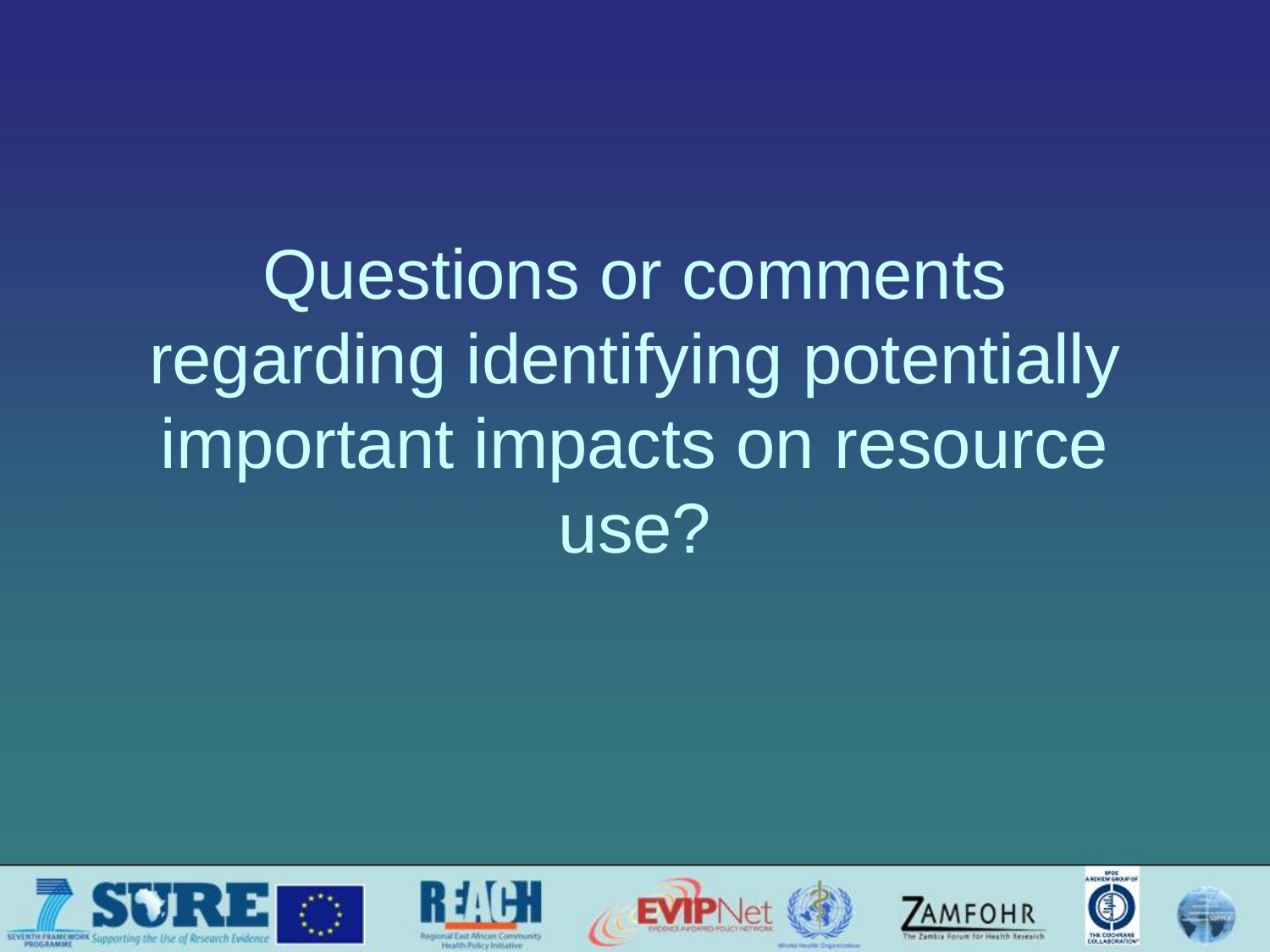

# Questions or comments regarding identifying potentially important impacts on resource use?